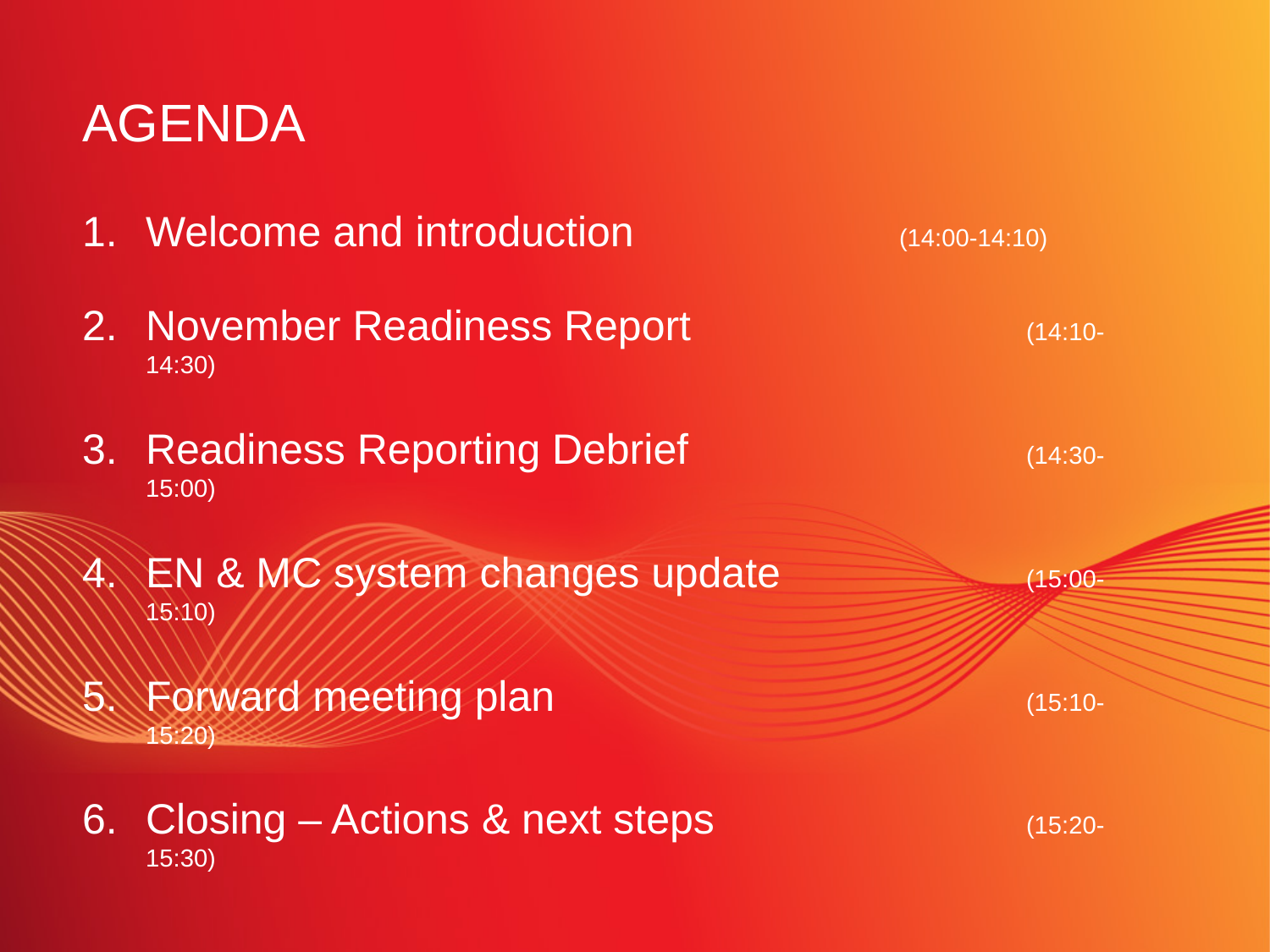

# Agenda
Welcome and introduction		          (14:00-14:10)

November Readiness Report 		          (14:10-14:30)

Readiness Reporting Debrief	 	          (14:30-15:00)

EN & MC system changes update 	          (15:00-15:10)

Forward meeting plan			          (15:10-15:20)

Closing – Actions & next steps		          (15:20-15:30)